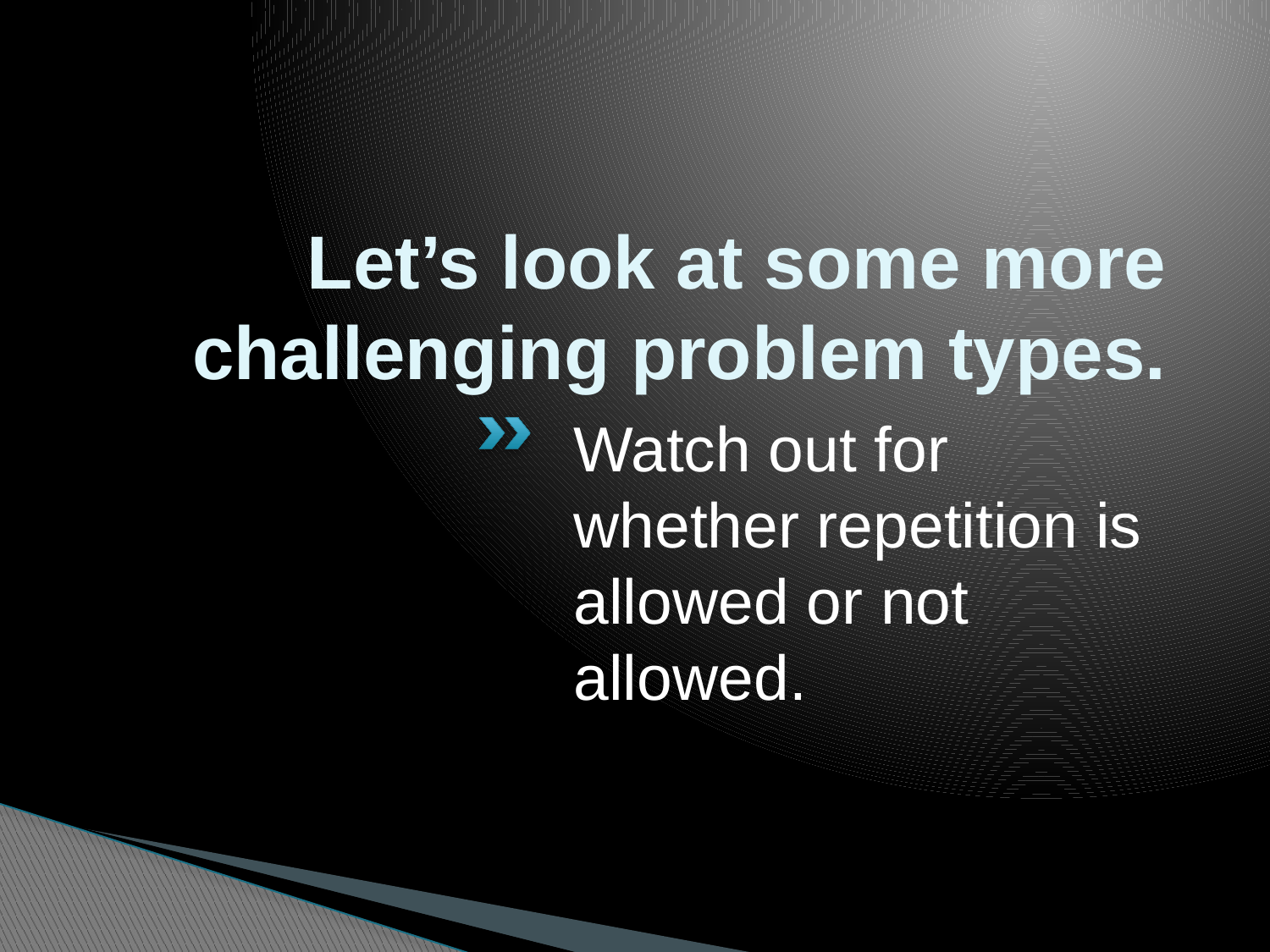

# Let’s look at some more challenging problem types.
Watch out for whether repetition is allowed or not allowed.